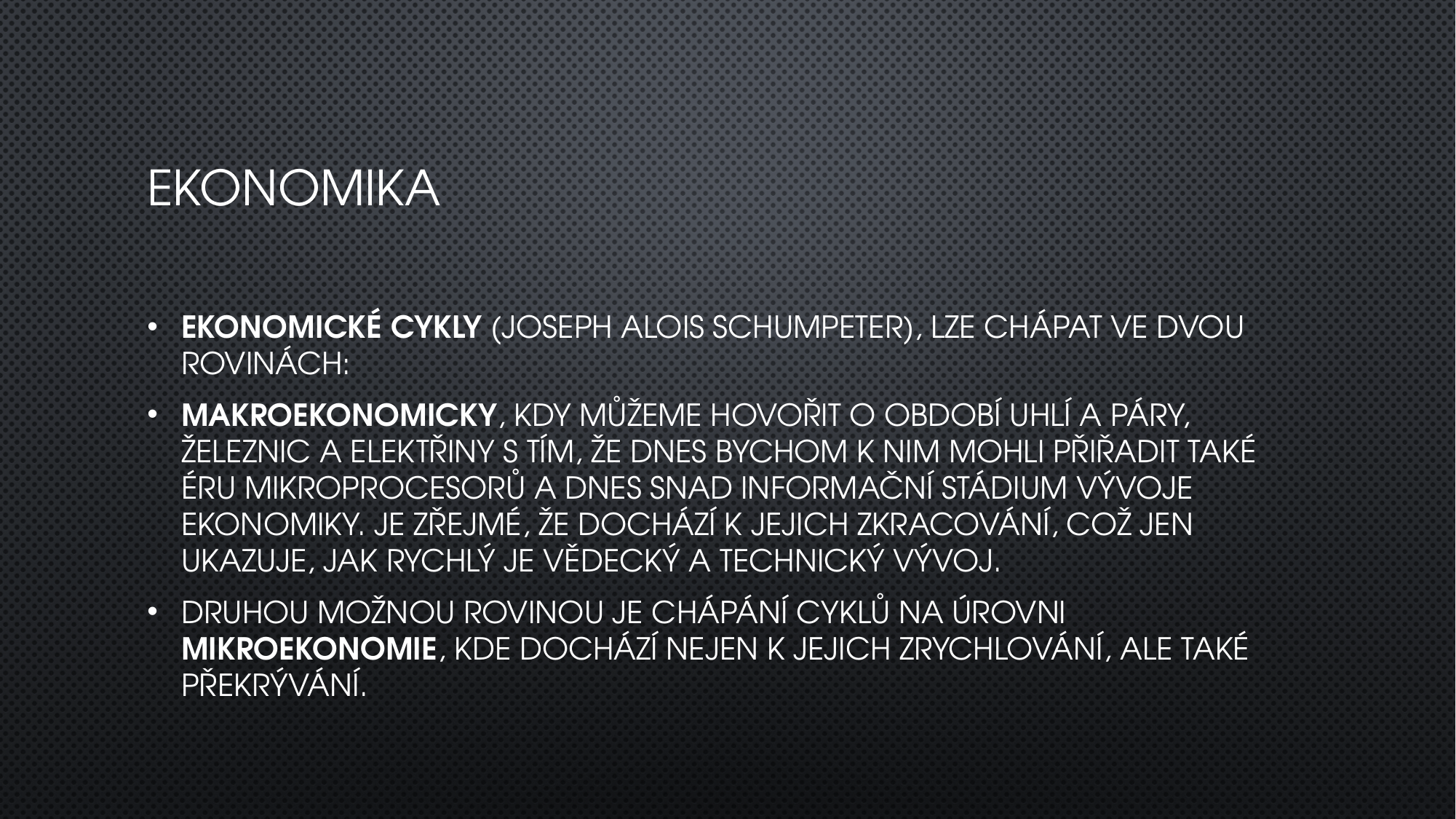

# Ekonomika
Ekonomické cykly (Joseph Alois Schumpeter), lze chápat ve dvou rovinách:
Makroekonomicky, kdy můžeme hovořit o období uhlí a páry, železnic a elektřiny s tím, že dnes bychom k nim mohli přiřadit také éru mikroprocesorů a dnes snad informační stádium vývoje ekonomiky. Je zřejmé, že dochází k jejich zkracování, což jen ukazuje, jak rychlý je vědecký a technický vývoj.
Druhou možnou rovinou je chápání cyklů na úrovni mikroekonomie, kde dochází nejen k jejich zrychlování, ale také překrývání.